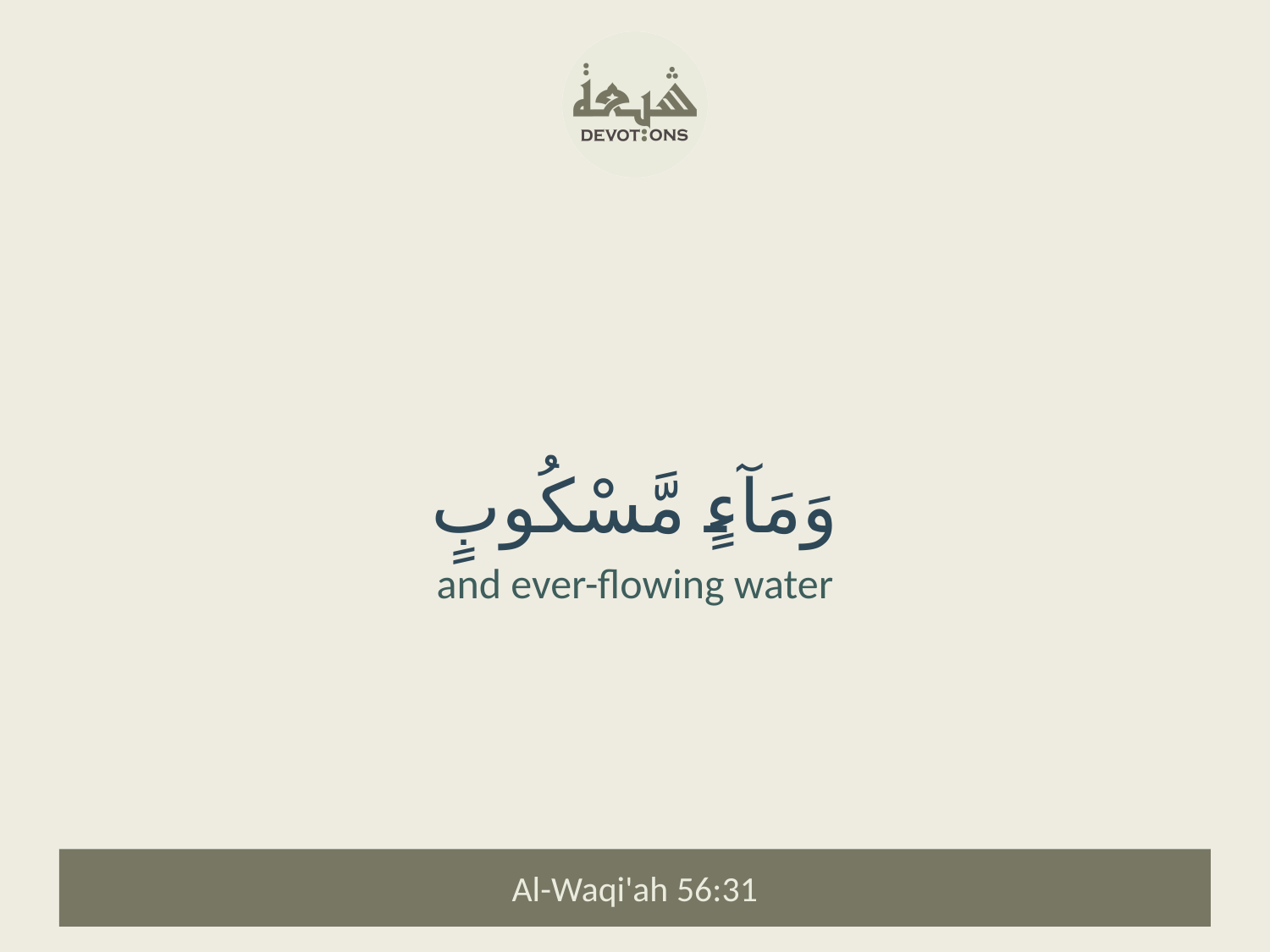

وَمَآءٍ مَّسْكُوبٍ
and ever-flowing water
Al-Waqi'ah 56:31